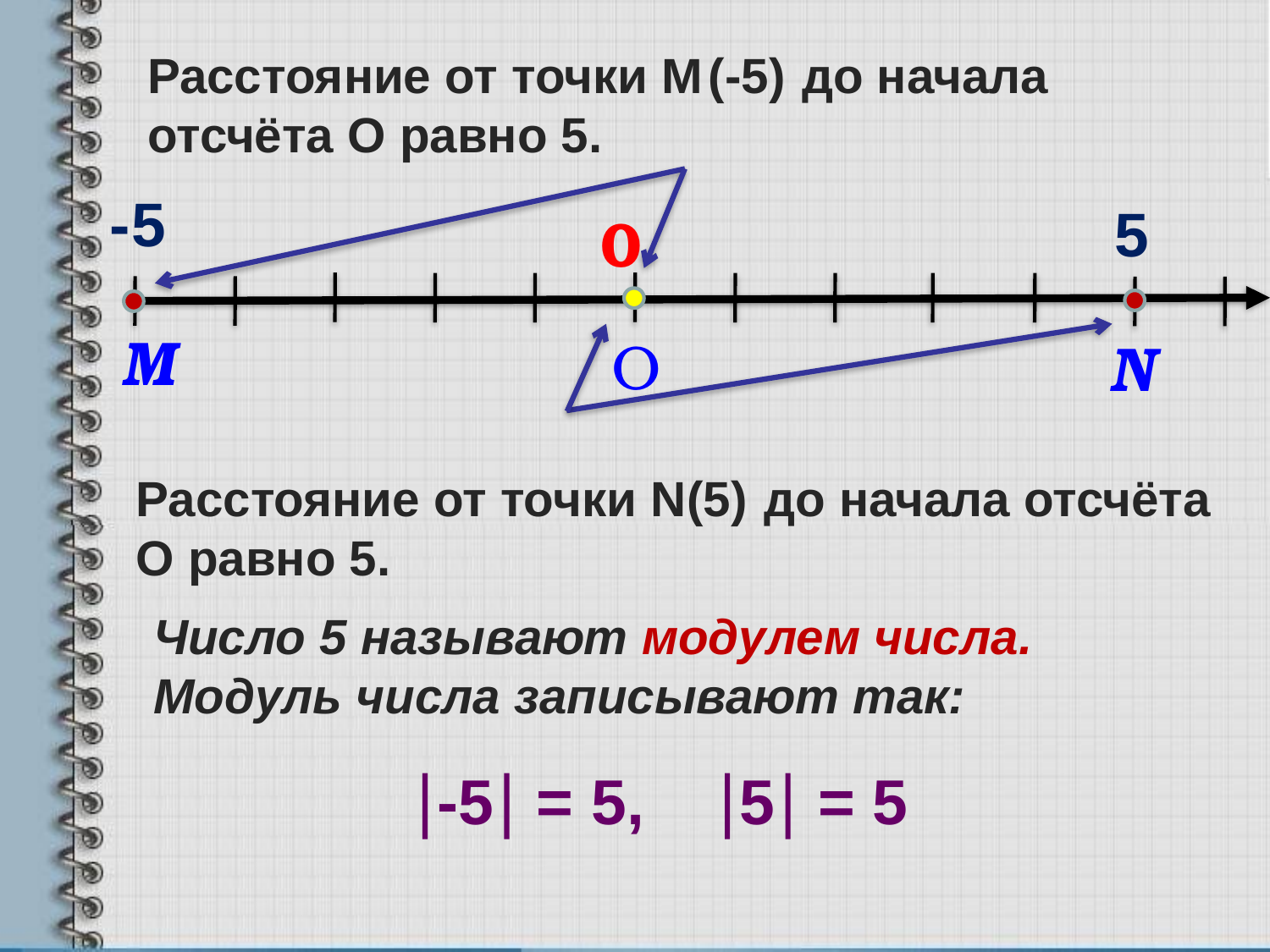

Расстояние от точки M(-5) до начала отсчёта О равно 5.
-5
5
0

M
O
N
Расстояние от точки N(5) до начала отсчёта О равно 5.
Число 5 называют модулем числа.
Модуль числа записывают так:
|-5| = 5,    |5| = 5